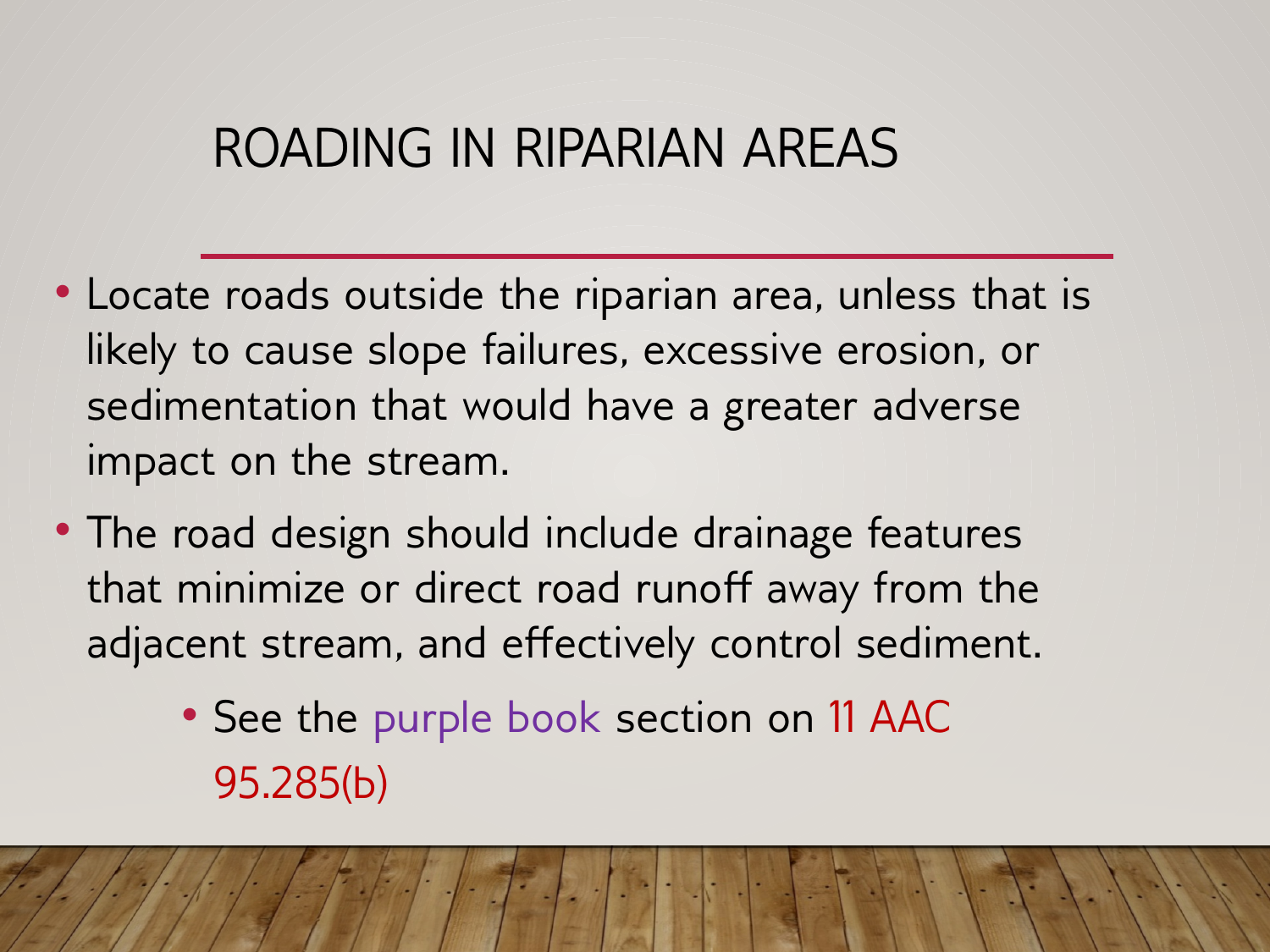

# Roading in riparian areas
Locate roads outside the riparian area, unless that is likely to cause slope failures, excessive erosion, or sedimentation that would have a greater adverse impact on the stream.
The road design should include drainage features that minimize or direct road runoff away from the adjacent stream, and effectively control sediment.
See the purple book section on 11 AAC 95.285(b)